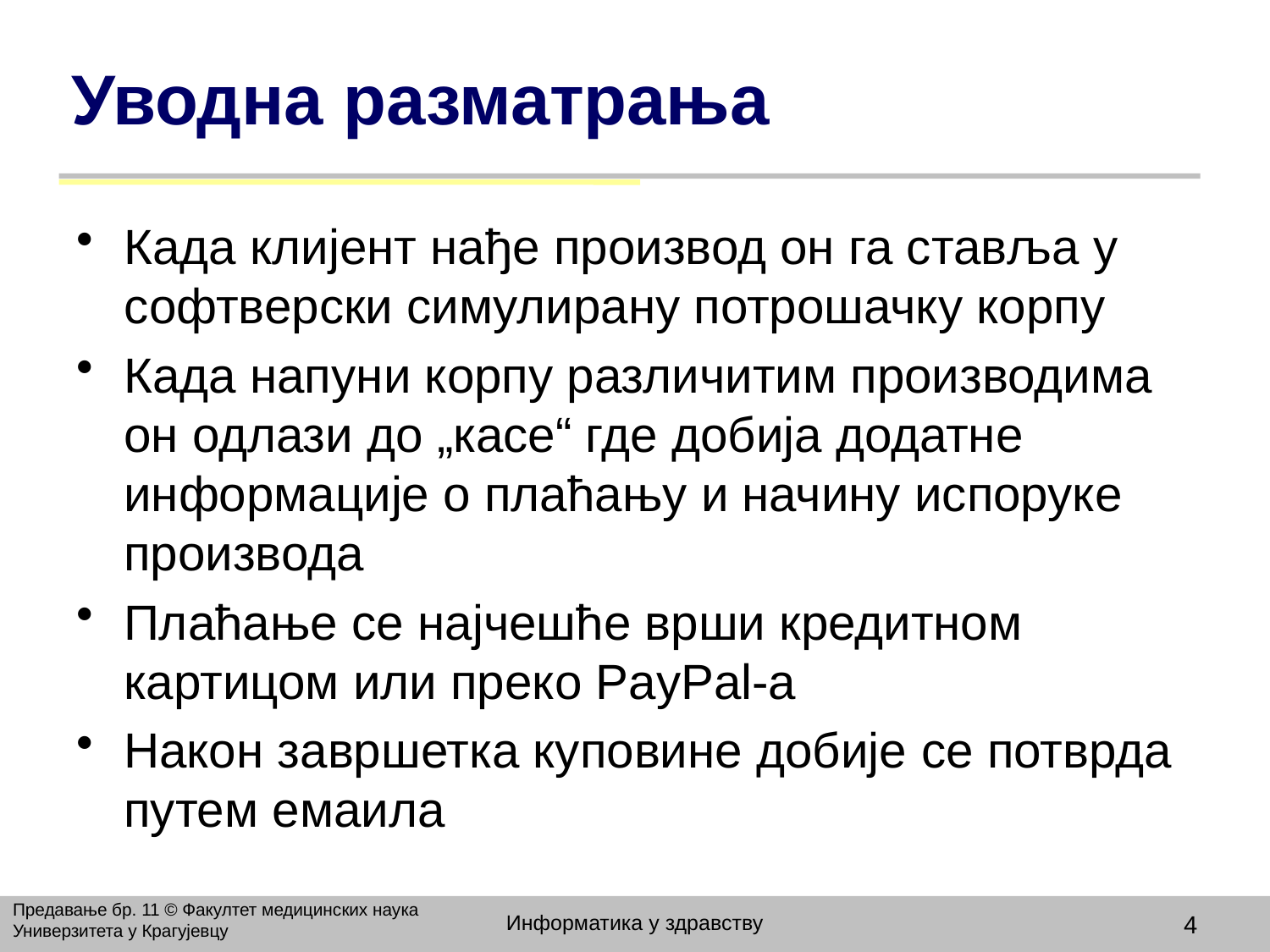

# Уводна разматрања
Када клијент нађе производ он га ставља у софтверски симулирану потрошачку корпу
Када напуни корпу различитим производима он одлази до „касе“ где добија додатне информације о плаћању и начину испоруке производа
Плаћање се најчешће врши кредитном картицом или преко PayPal-а
Након завршетка куповине добије се потврда путем емаила
Предавање бр. 11 © Факултет медицинских наука Универзитета у Крагујевцу
Информатика у здравству
4